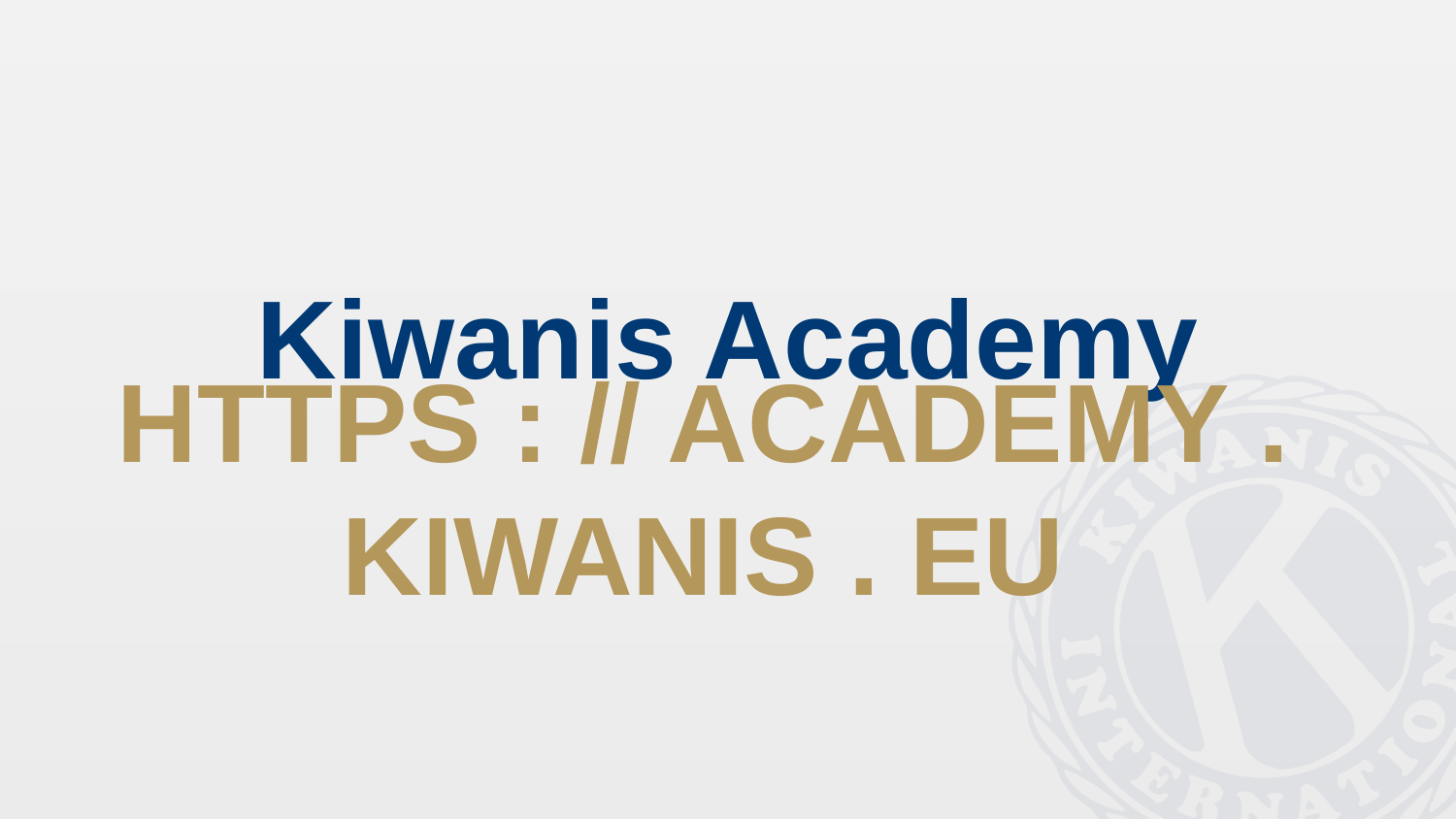

# Kiwanis Academy
HTTPS : // ACADEMY . KIWANIS . EU